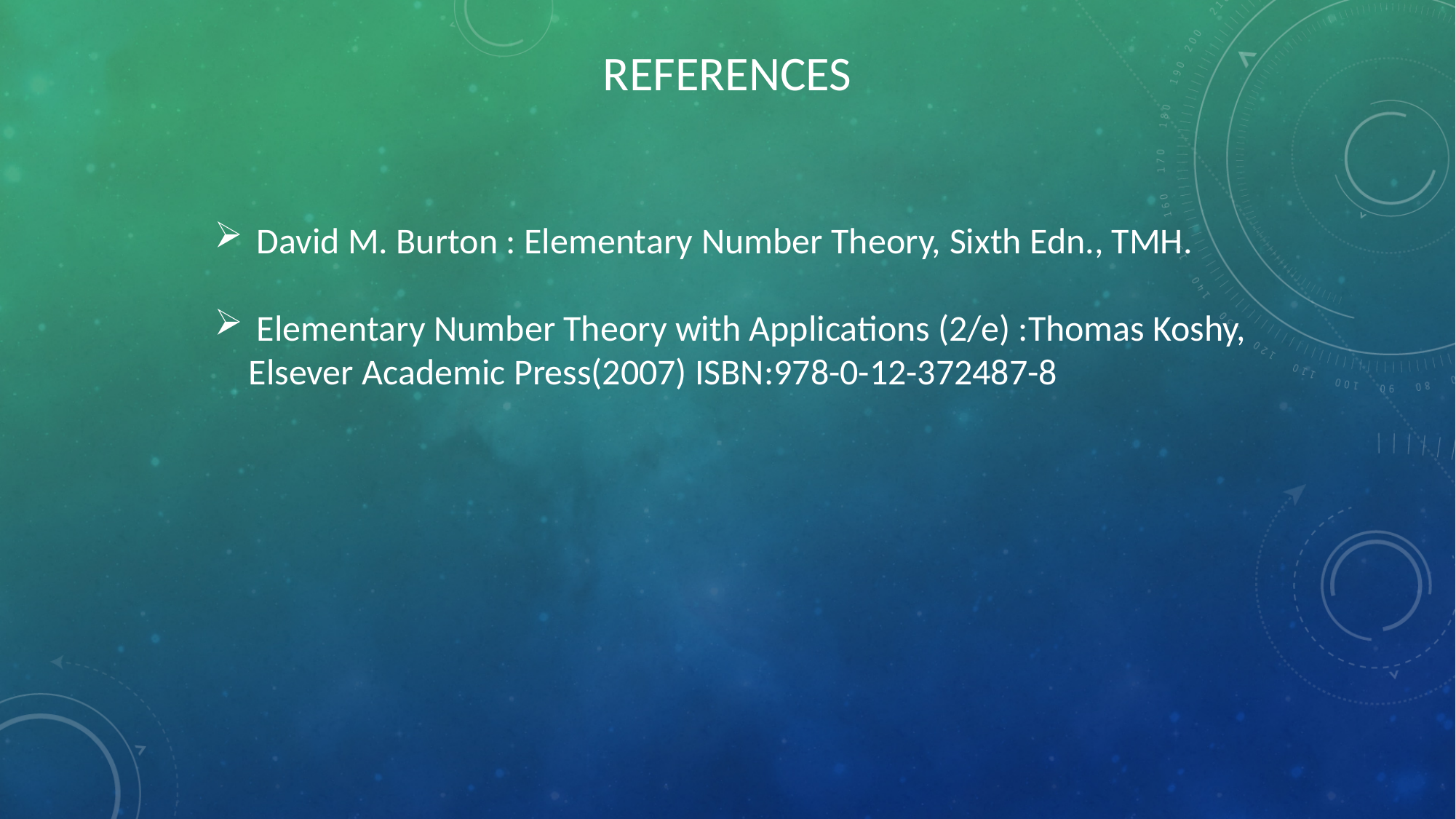

REFERENCES
 David M. Burton : Elementary Number Theory, Sixth Edn., TMH.

 Elementary Number Theory with Applications (2/e) :Thomas Koshy, Elsever Academic Press(2007) ISBN:978-0-12-372487-8